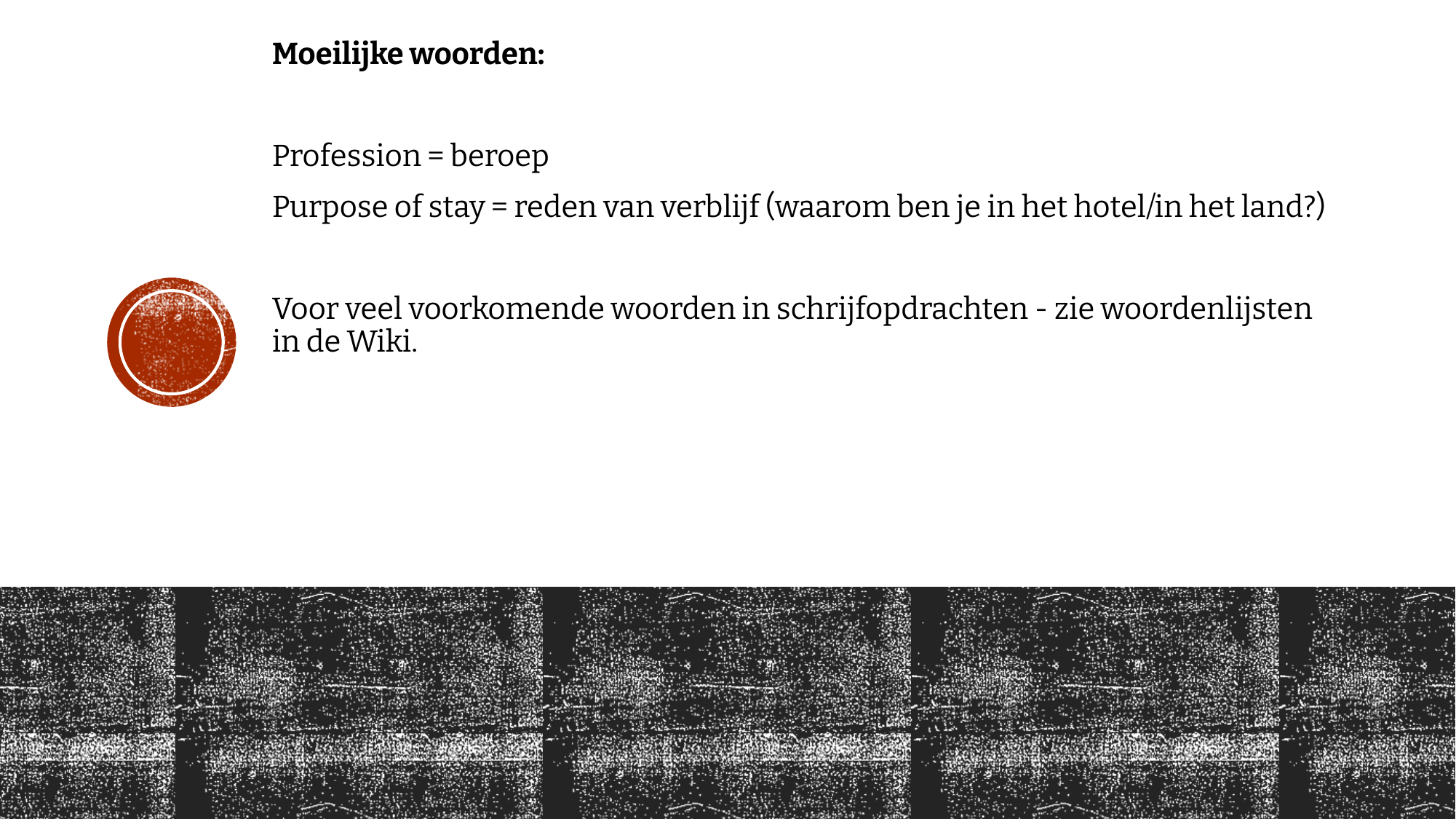

Moeilijke woorden:

Profession = beroep
Purpose of stay = reden van verblijf (waarom ben je in het hotel/in het land?)

Voor veel voorkomende woorden in schrijfopdrachten - zie woordenlijsten in de Wiki.